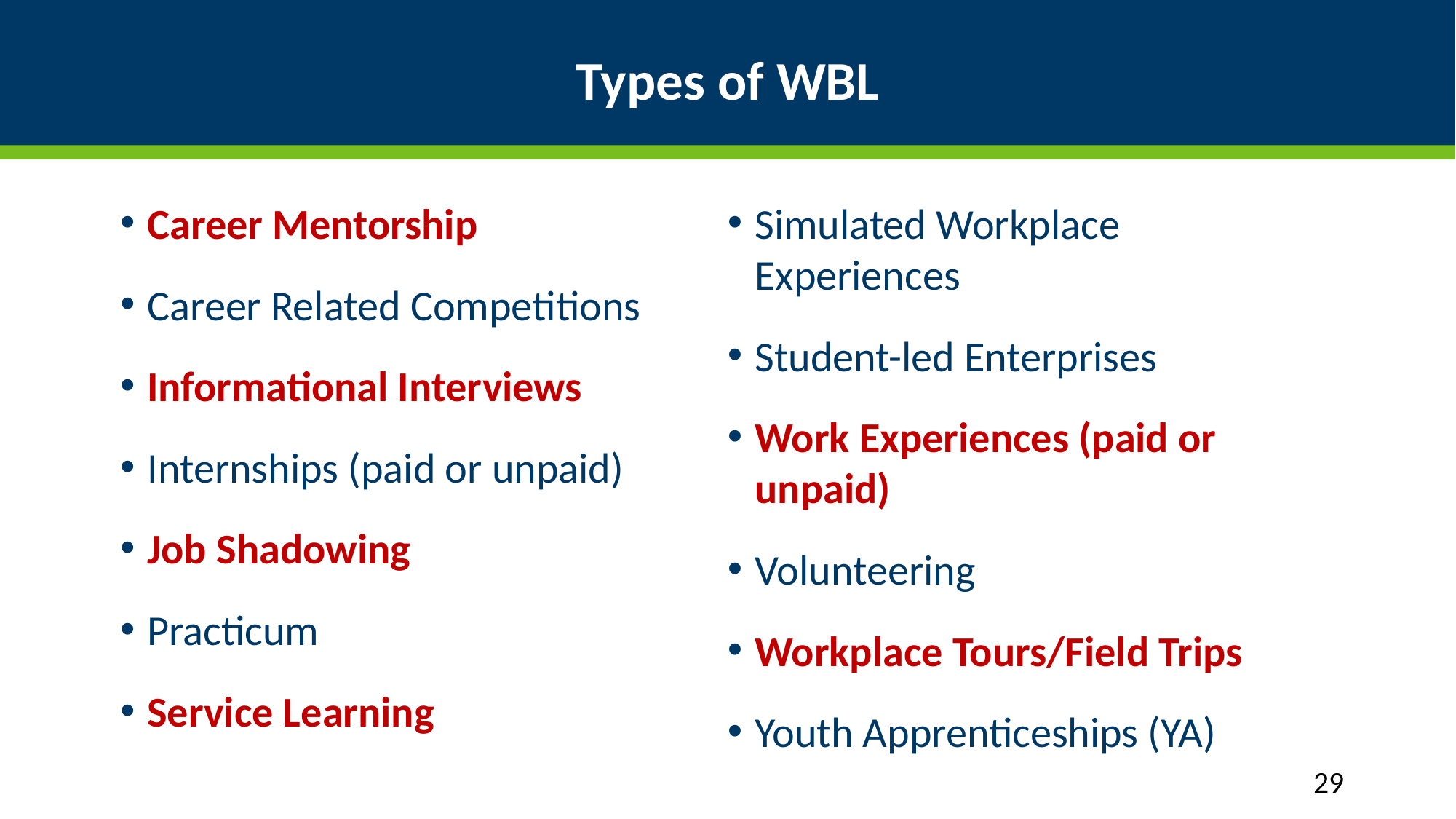

# Types of WBL
Career Mentorship
Career Related Competitions
Informational Interviews
Internships (paid or unpaid)
Job Shadowing
Practicum
Service Learning

Simulated Workplace Experiences
Student-led Enterprises
Work Experiences (paid or unpaid)
Volunteering
Workplace Tours/Field Trips
Youth Apprenticeships (YA)

29